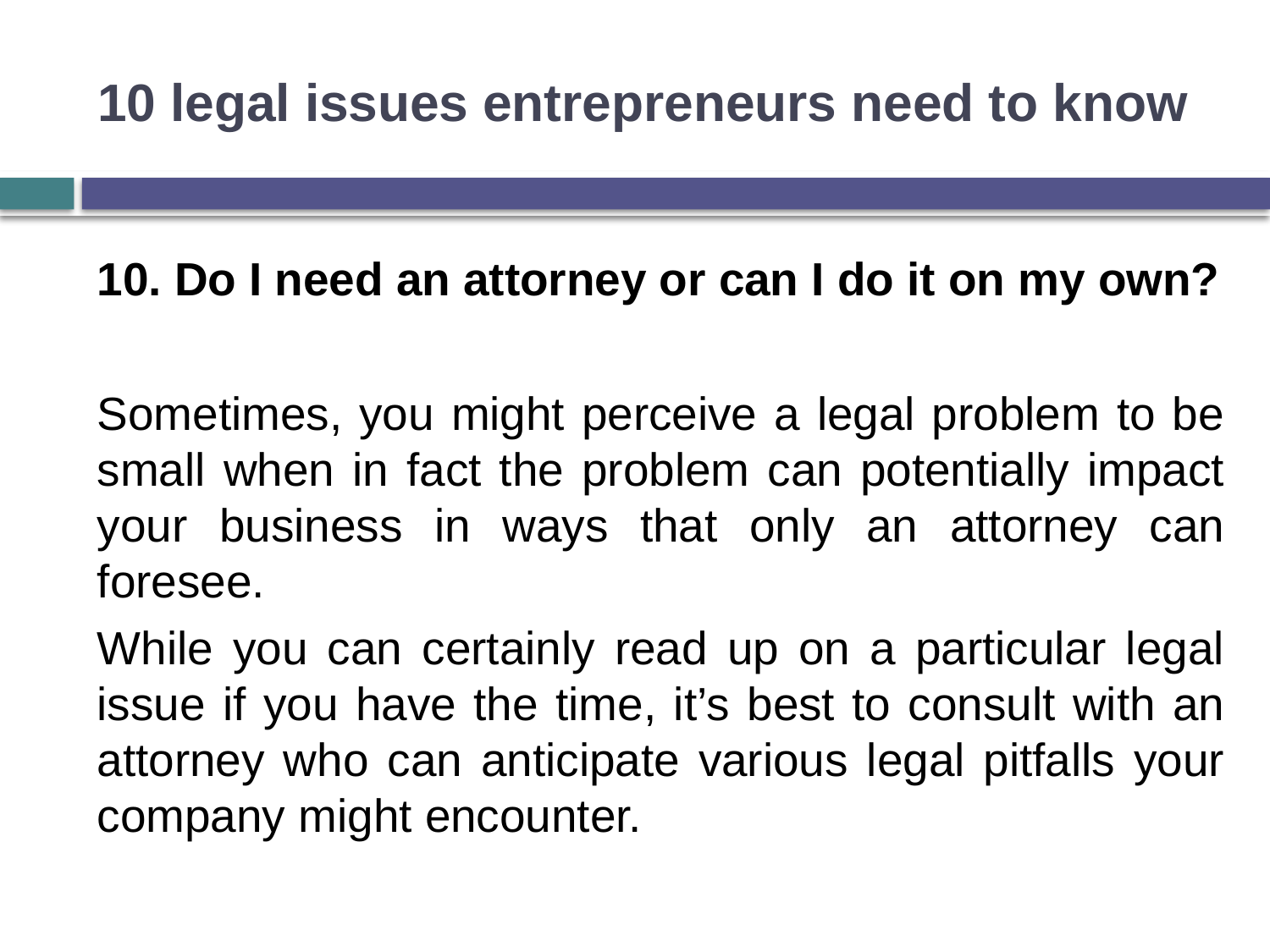

# 10 legal issues entrepreneurs need to know
10. Do I need an attorney or can I do it on my own?

Sometimes, you might perceive a legal problem to be small when in fact the problem can potentially impact your business in ways that only an attorney can foresee.
While you can certainly read up on a particular legal issue if you have the time, it’s best to consult with an attorney who can anticipate various legal pitfalls your company might encounter.